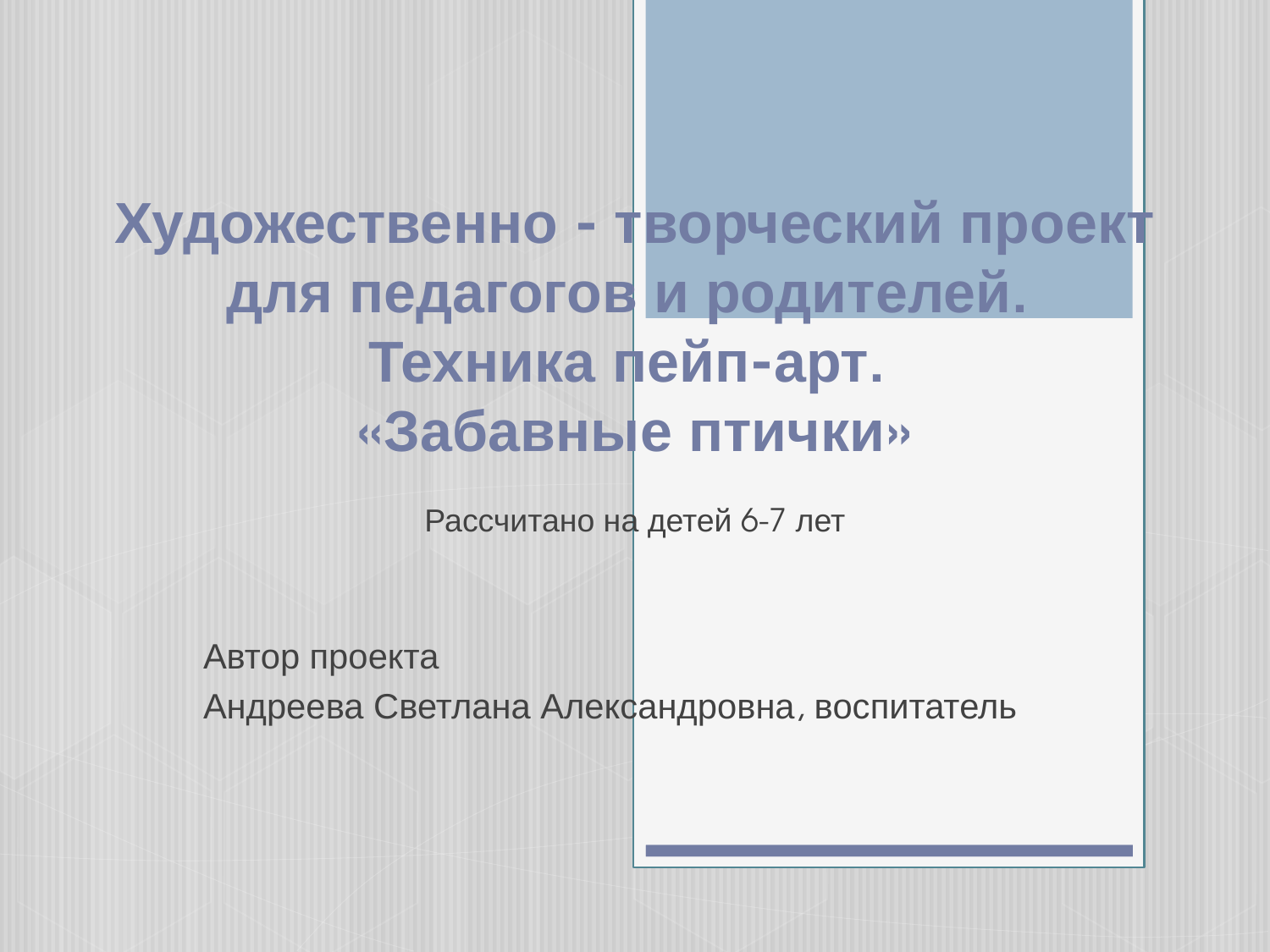

# Художественно - творческий проект для педагогов и родителей. Техника пейп-арт. «Забавные птички»
Рассчитано на детей 6-7 лет

Автор проекта
Андреева Светлана Александровна, воспитатель